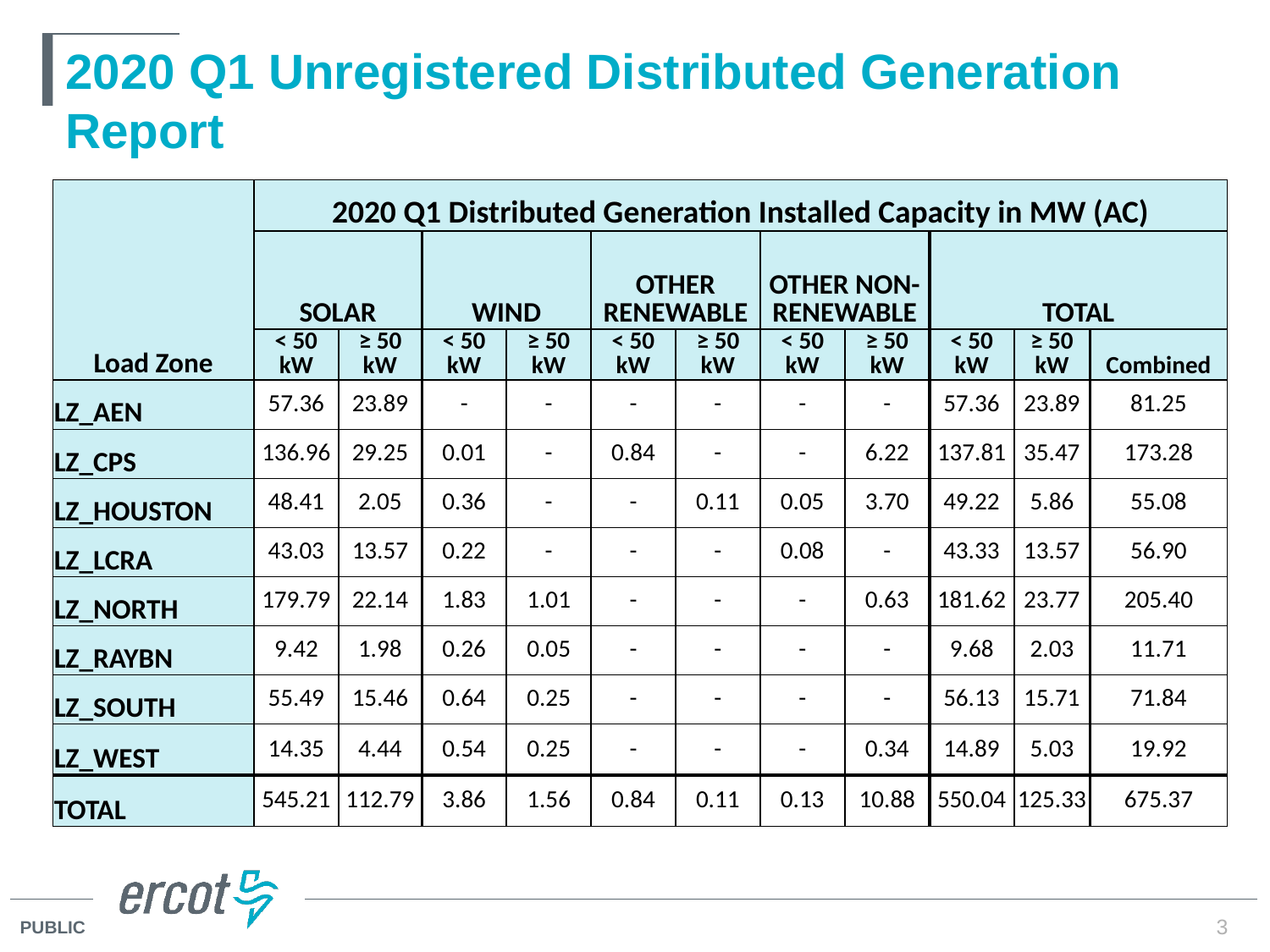

# 2020 Q1 Unregistered Distributed Generation Report
| Load Zone | 2020 Q1 Distributed Generation Installed Capacity in MW (AC) |  |  |  |  |  |  |  |  |  |  |
| --- | --- | --- | --- | --- | --- | --- | --- | --- | --- | --- | --- |
|  | SOLAR |  | WIND |  | OTHER RENEWABLE |  | OTHER NON-RENEWABLE |  | TOTAL |  |  |
|  | < 50 kW | ≥ 50 kW | < 50 kW | ≥ 50 kW | < 50 kW | ≥ 50 kW | < 50 kW | ≥ 50 kW | < 50 kW | ≥ 50 kW | Combined |
| LZ\_AEN | 57.36 | 23.89 | - | - | - | - | - | - | 57.36 | 23.89 | 81.25 |
| LZ\_CPS | 136.96 | 29.25 | 0.01 | - | 0.84 | - | - | 6.22 | 137.81 | 35.47 | 173.28 |
| LZ\_HOUSTON | 48.41 | 2.05 | 0.36 | - | - | 0.11 | 0.05 | 3.70 | 49.22 | 5.86 | 55.08 |
| LZ\_LCRA | 43.03 | 13.57 | 0.22 | - | - | - | 0.08 | - | 43.33 | 13.57 | 56.90 |
| LZ\_NORTH | 179.79 | 22.14 | 1.83 | 1.01 | - | - | - | 0.63 | 181.62 | 23.77 | 205.40 |
| LZ\_RAYBN | 9.42 | 1.98 | 0.26 | 0.05 | - | - | - | - | 9.68 | 2.03 | 11.71 |
| LZ\_SOUTH | 55.49 | 15.46 | 0.64 | 0.25 | - | - | - | - | 56.13 | 15.71 | 71.84 |
| LZ\_WEST | 14.35 | 4.44 | 0.54 | 0.25 | - | - | - | 0.34 | 14.89 | 5.03 | 19.92 |
| TOTAL | 545.21 | 112.79 | 3.86 | 1.56 | 0.84 | 0.11 | 0.13 | 10.88 | 550.04 | 125.33 | 675.37 |
3